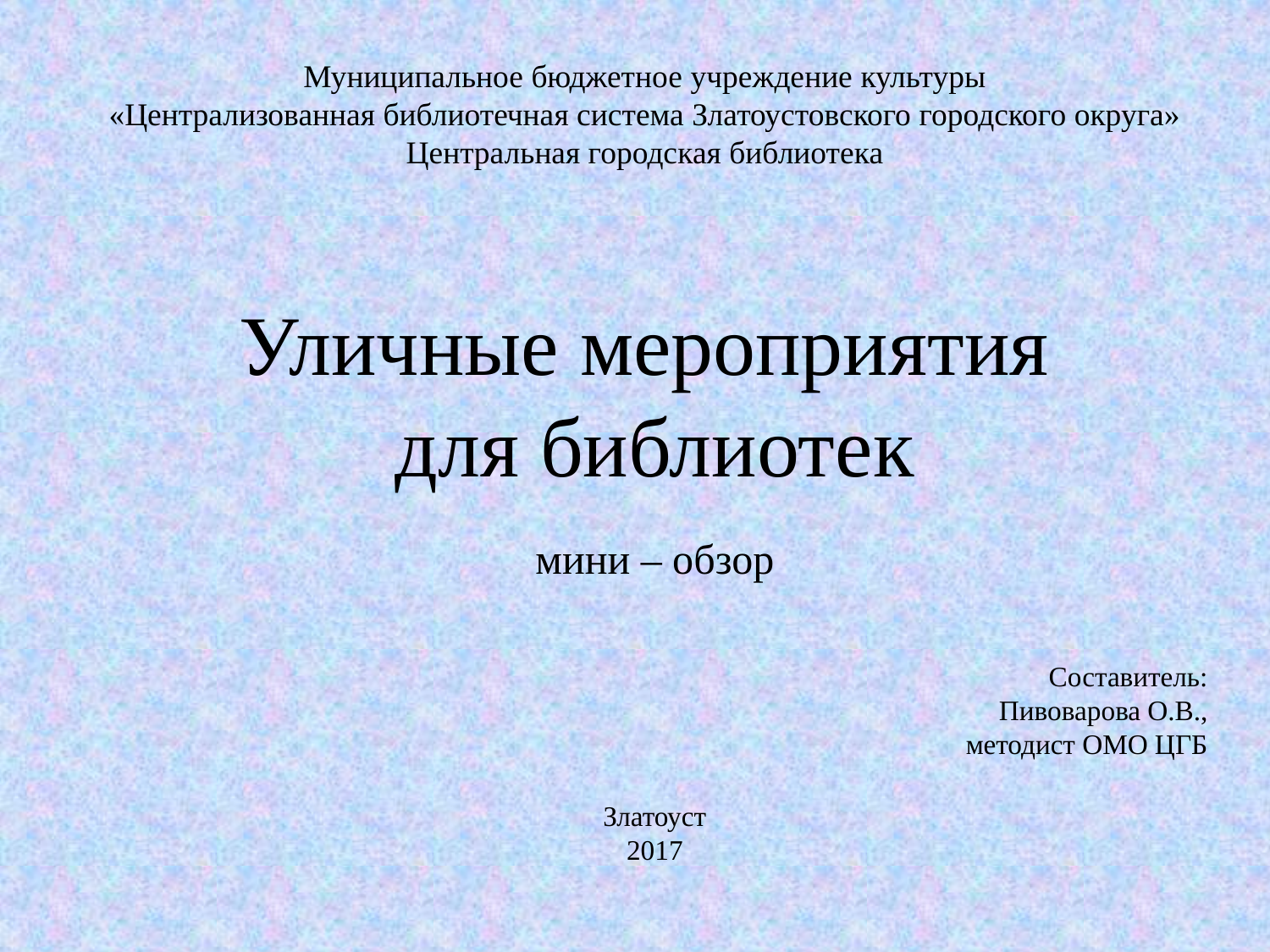

Муниципальное бюджетное учреждение культуры
«Централизованная библиотечная система Златоустовского городского округа»
Центральная городская библиотека

Уличные мероприятия
для библиотек

мини – обзор

Составитель:
Пивоварова О.В.,
методист ОМО ЦГБ

Златоуст
2017